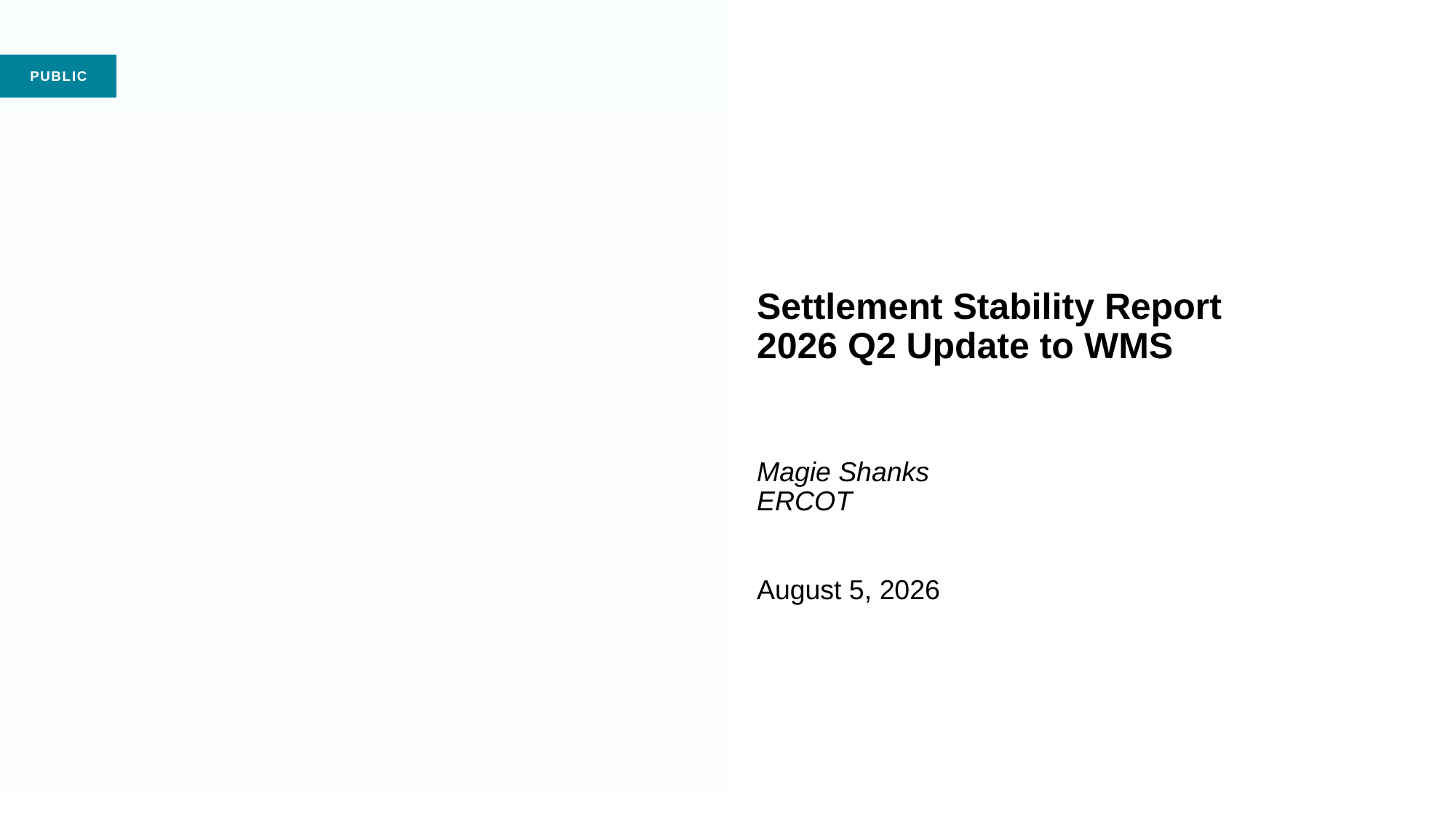

# Settlement Stability Report 2026 Q2 Update to WMS Magie Shanks ERCOT August 5, 2026